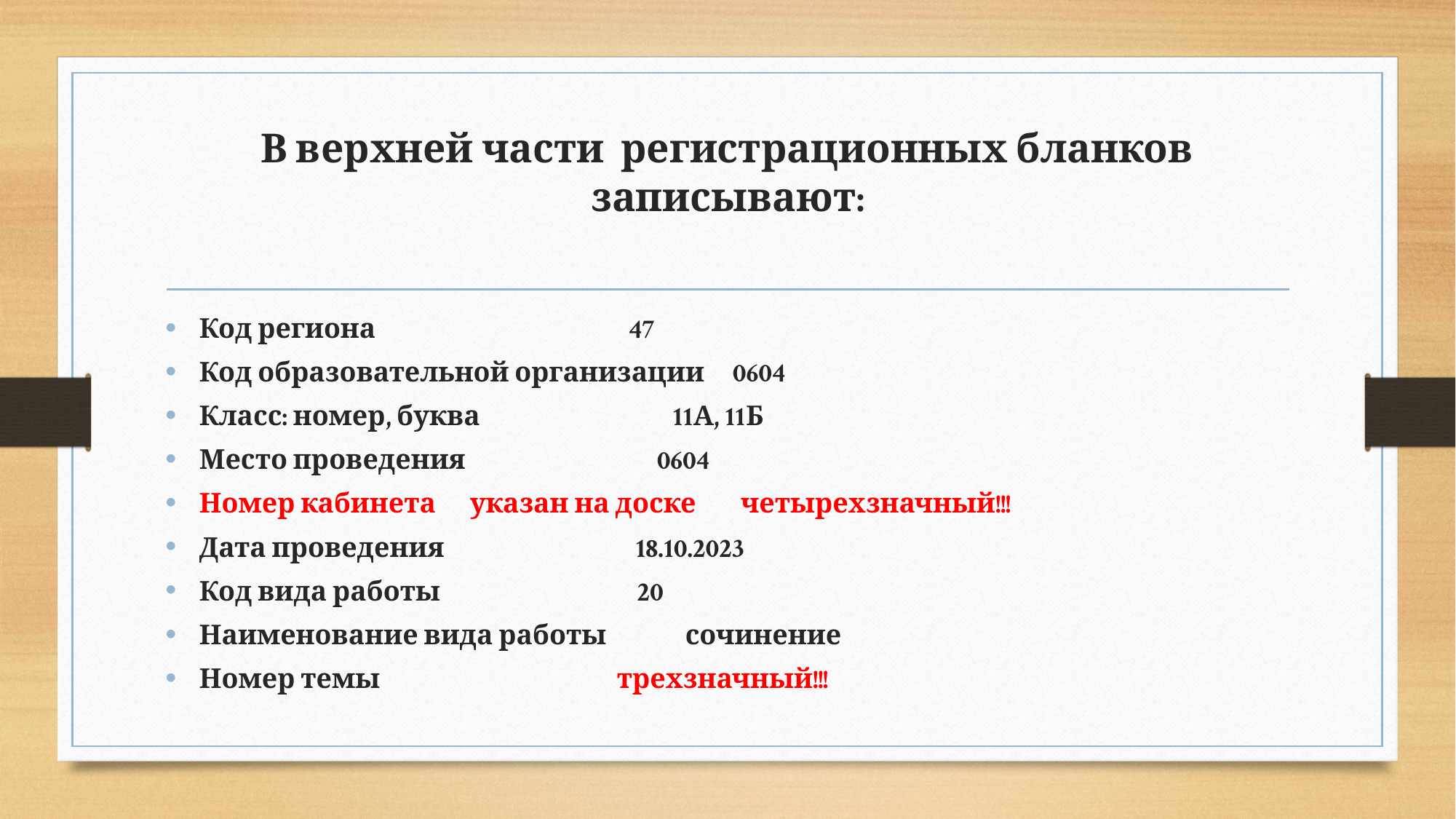

# В верхней части  регистрационных бланков записывают:
Код региона                                             47
Код образовательной организации     0604
Класс: номер, буква 	                        11А, 11Б
Место проведения                                  0604
Номер кабинета 	указан на доске	четырехзначный!!!
Дата проведения                                  18.10.2023
Код вида работы                                   20
Наименование вида работы              сочинение
Номер темы                                          трехзначный!!!